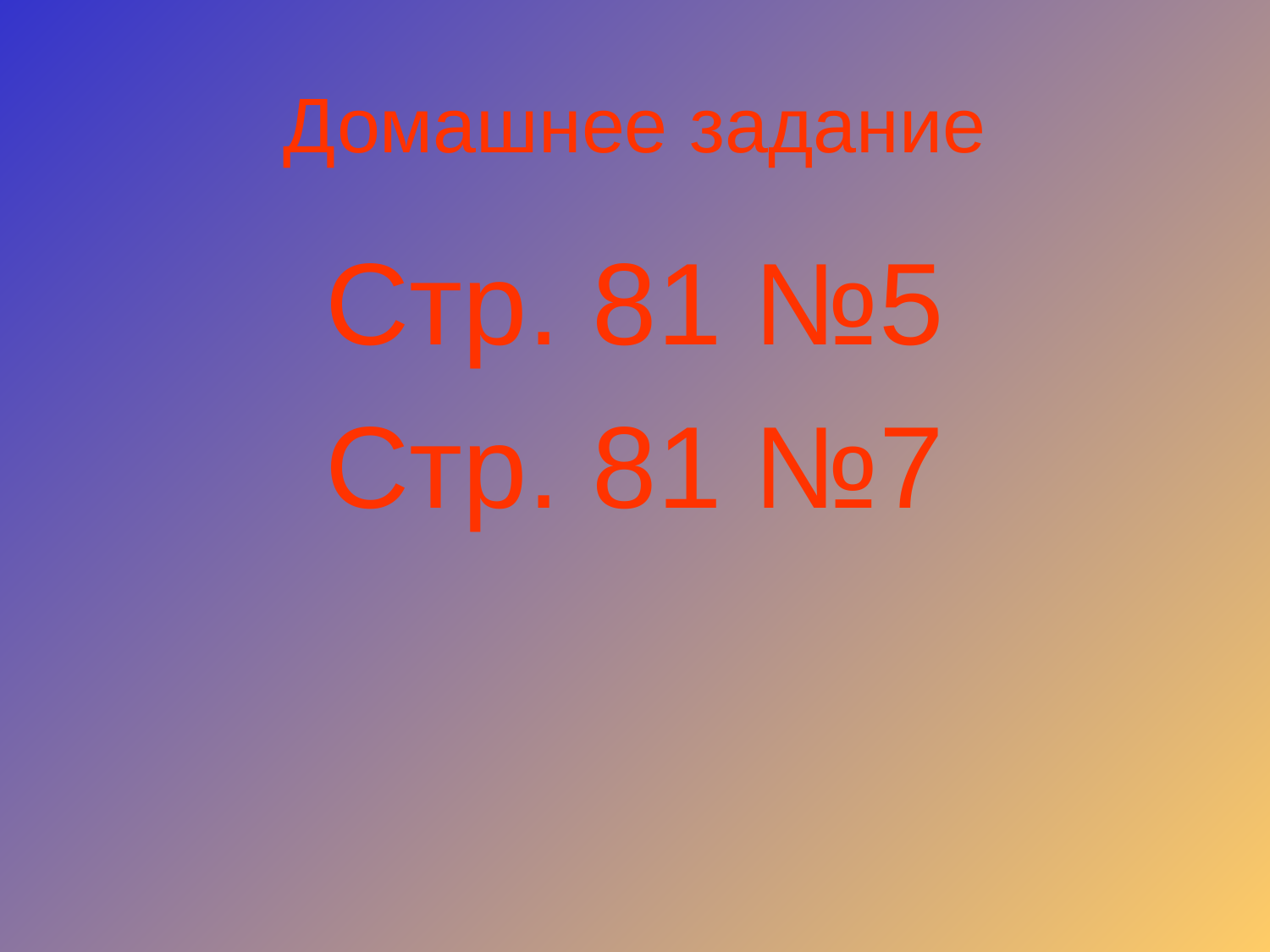

# Домашнее задание
Стр. 81 №5
Стр. 81 №7